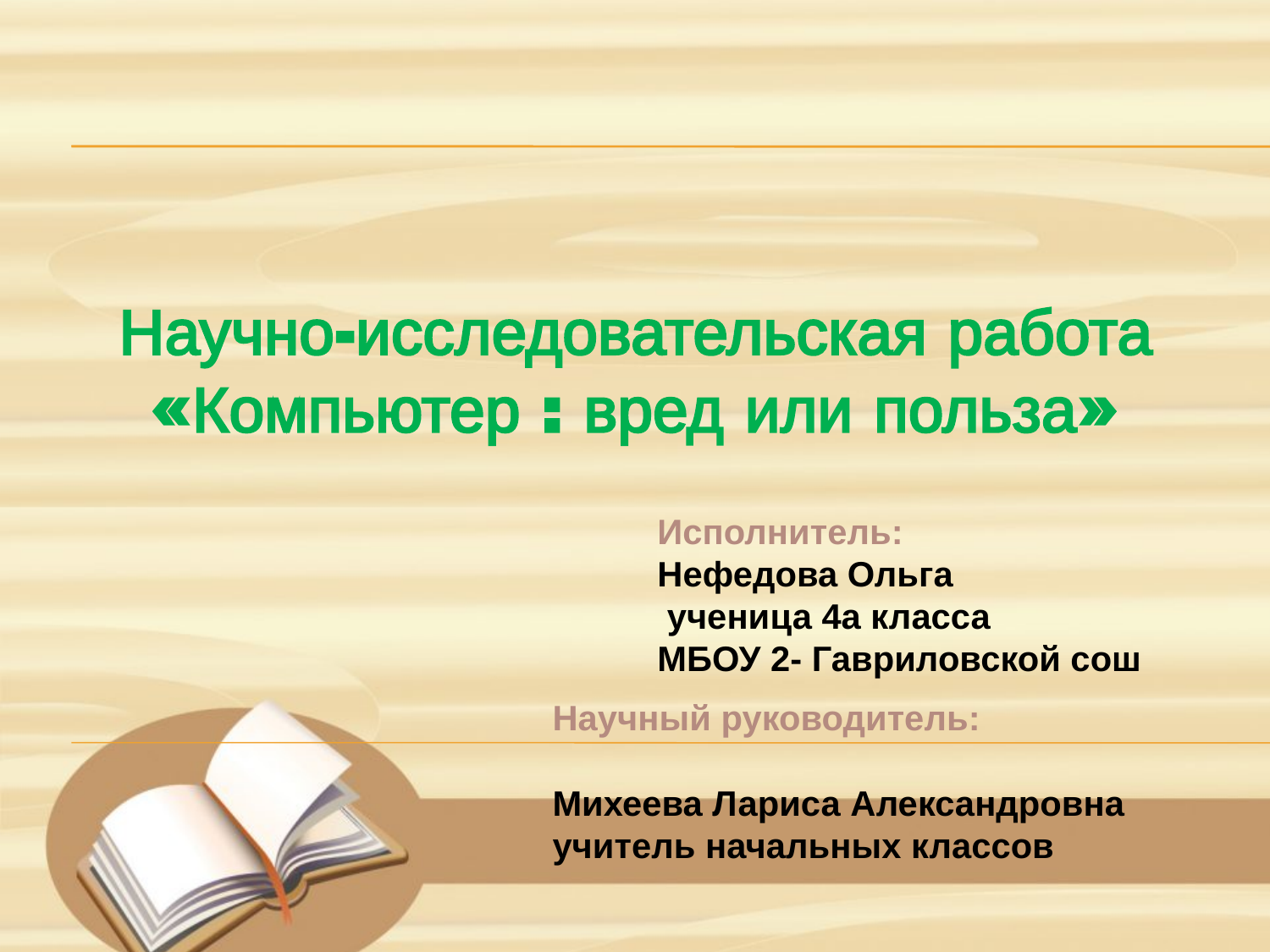

Научно-исследовательская работа
 «Компьютер : вред или польза»
Исполнитель:
Нефедова Ольга
 ученица 4а класса
МБОУ 2- Гавриловской сош

Научный руководитель:

Михеева Лариса Александровна
учитель начальных классов